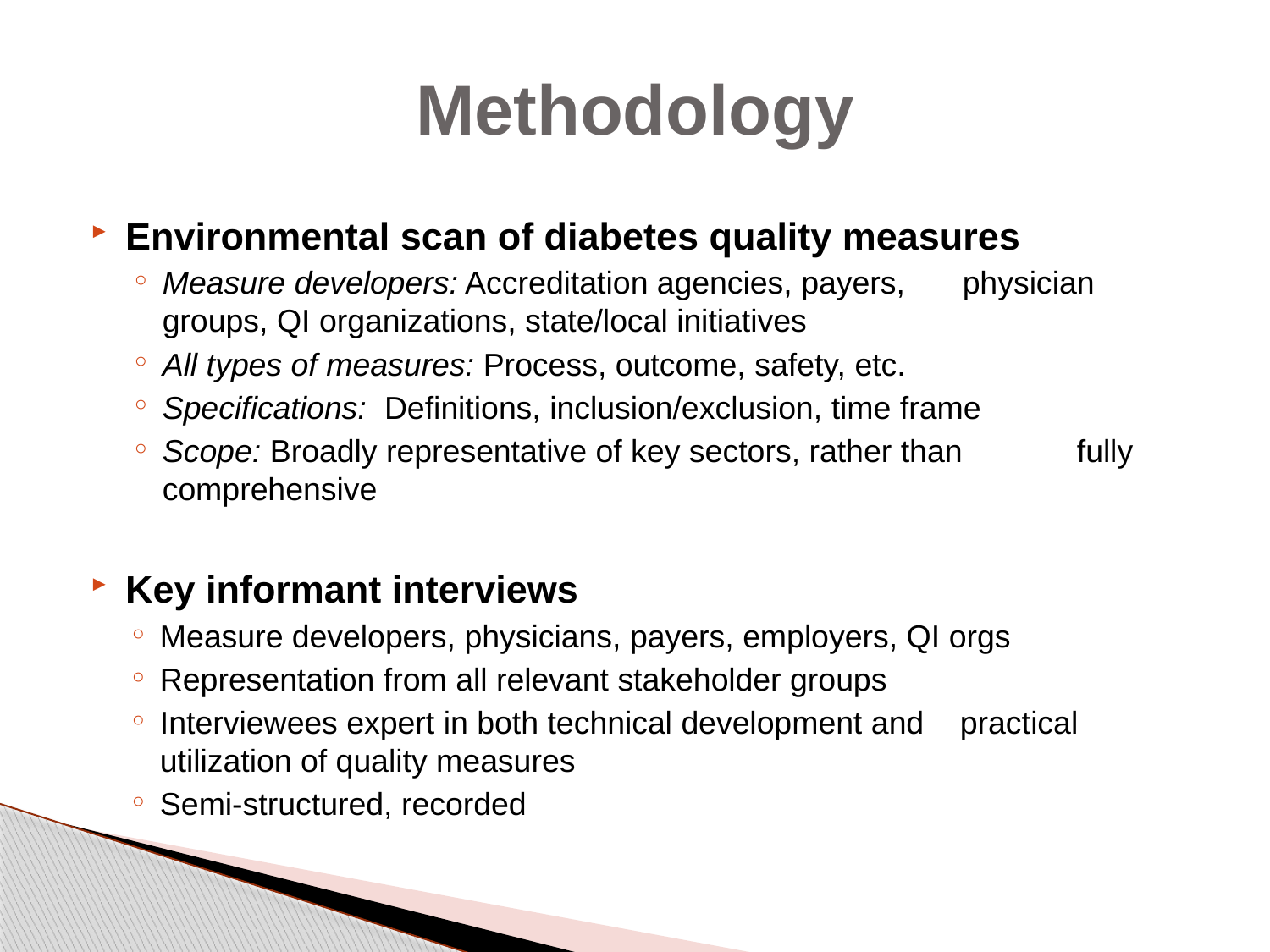

# Methodology
Environmental scan of diabetes quality measures
Measure developers: Accreditation agencies, payers, 	physician groups, QI organizations, state/local initiatives
All types of measures: Process, outcome, safety, etc.
Specifications:  Definitions, inclusion/exclusion, time frame
Scope: Broadly representative of key sectors, rather than 	fully comprehensive

Key informant interviews
Measure developers, physicians, payers, employers, QI orgs
Representation from all relevant stakeholder groups
Interviewees expert in both technical development and 	practical utilization of quality measures
Semi-structured, recorded